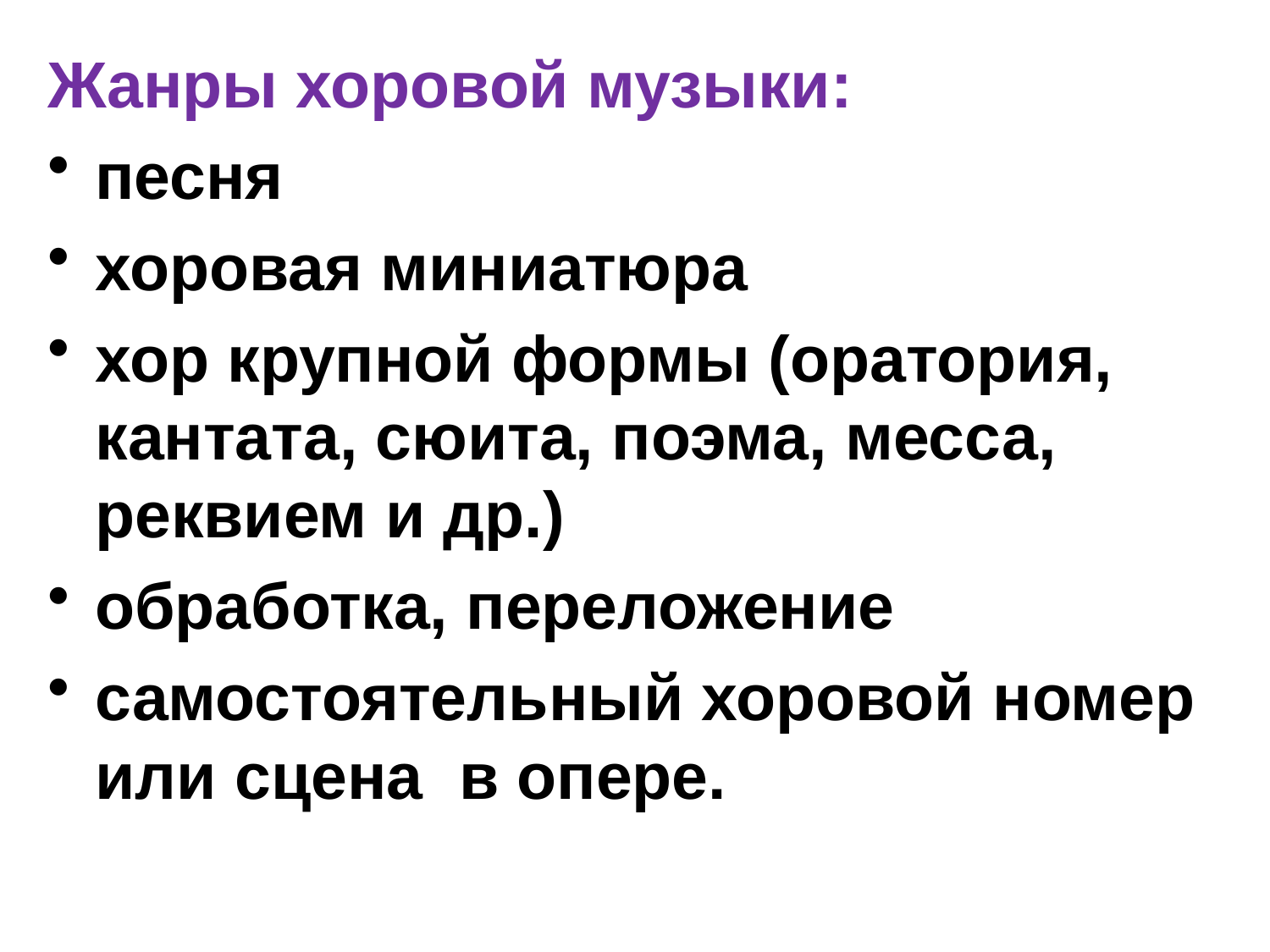

Жанры хоровой музыки:
песня
хоровая миниатюра
хор крупной формы (оратория, кантата, сюита, поэма, месса, реквием и др.)
обработка, переложение
самостоятельный хоровой номер или сцена  в опере.